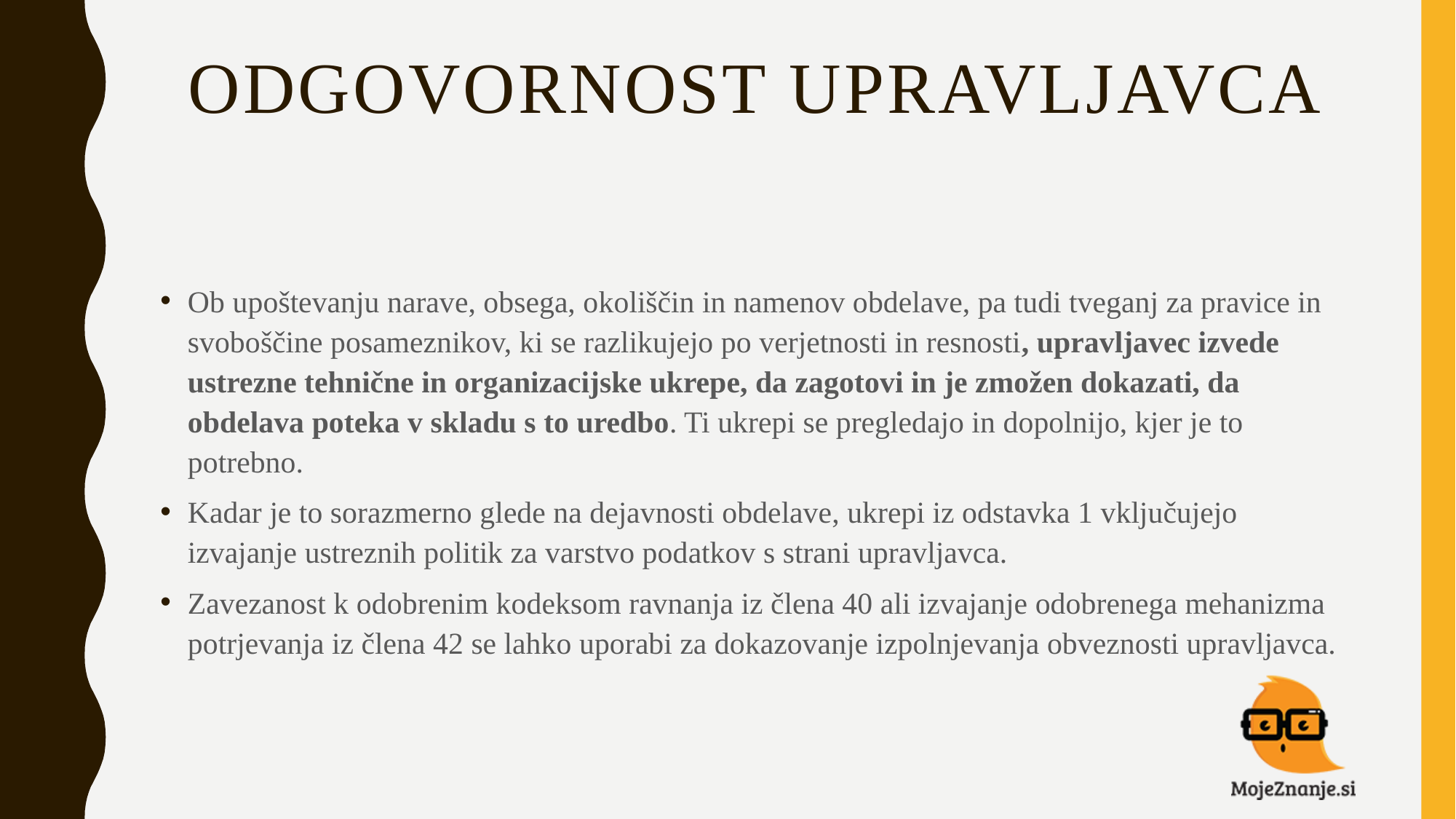

# OdgovORNOST UPRAVLJAVCA
Ob upoštevanju narave, obsega, okoliščin in namenov obdelave, pa tudi tveganj za pravice in svoboščine posameznikov, ki se razlikujejo po verjetnosti in resnosti, upravljavec izvede ustrezne tehnične in organizacijske ukrepe, da zagotovi in je zmožen dokazati, da obdelava poteka v skladu s to uredbo. Ti ukrepi se pregledajo in dopolnijo, kjer je to potrebno.
Kadar je to sorazmerno glede na dejavnosti obdelave, ukrepi iz odstavka 1 vključujejo izvajanje ustreznih politik za varstvo podatkov s strani upravljavca.
Zavezanost k odobrenim kodeksom ravnanja iz člena 40 ali izvajanje odobrenega mehanizma potrjevanja iz člena 42 se lahko uporabi za dokazovanje izpolnjevanja obveznosti upravljavca.